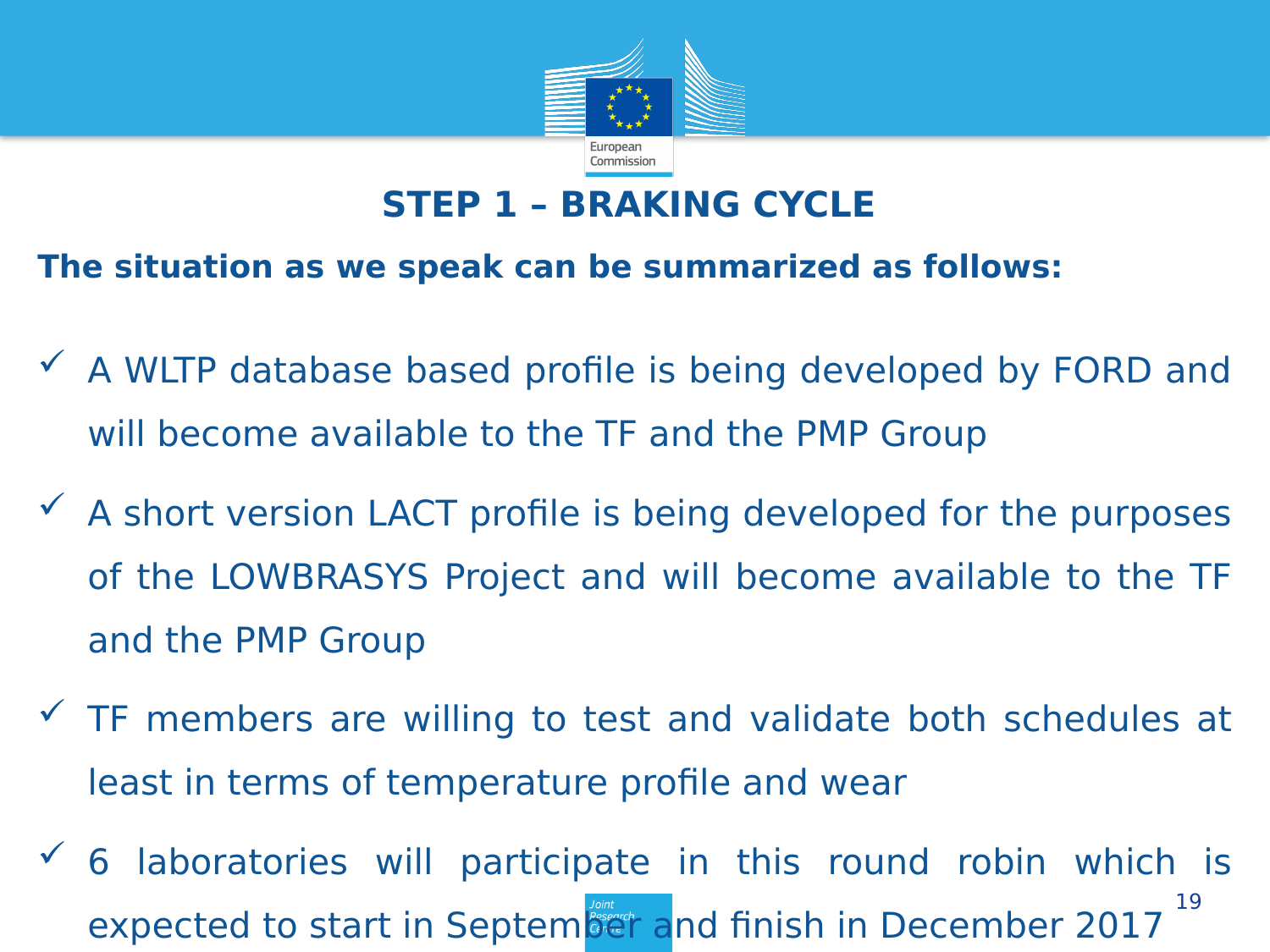

STEP 1 – BRAKING CYCLE
The situation as we speak can be summarized as follows:
A WLTP database based profile is being developed by FORD and will become available to the TF and the PMP Group
A short version LACT profile is being developed for the purposes of the LOWBRASYS Project and will become available to the TF and the PMP Group
TF members are willing to test and validate both schedules at least in terms of temperature profile and wear
6 laboratories will participate in this round robin which is expected to start in September and finish in December 2017